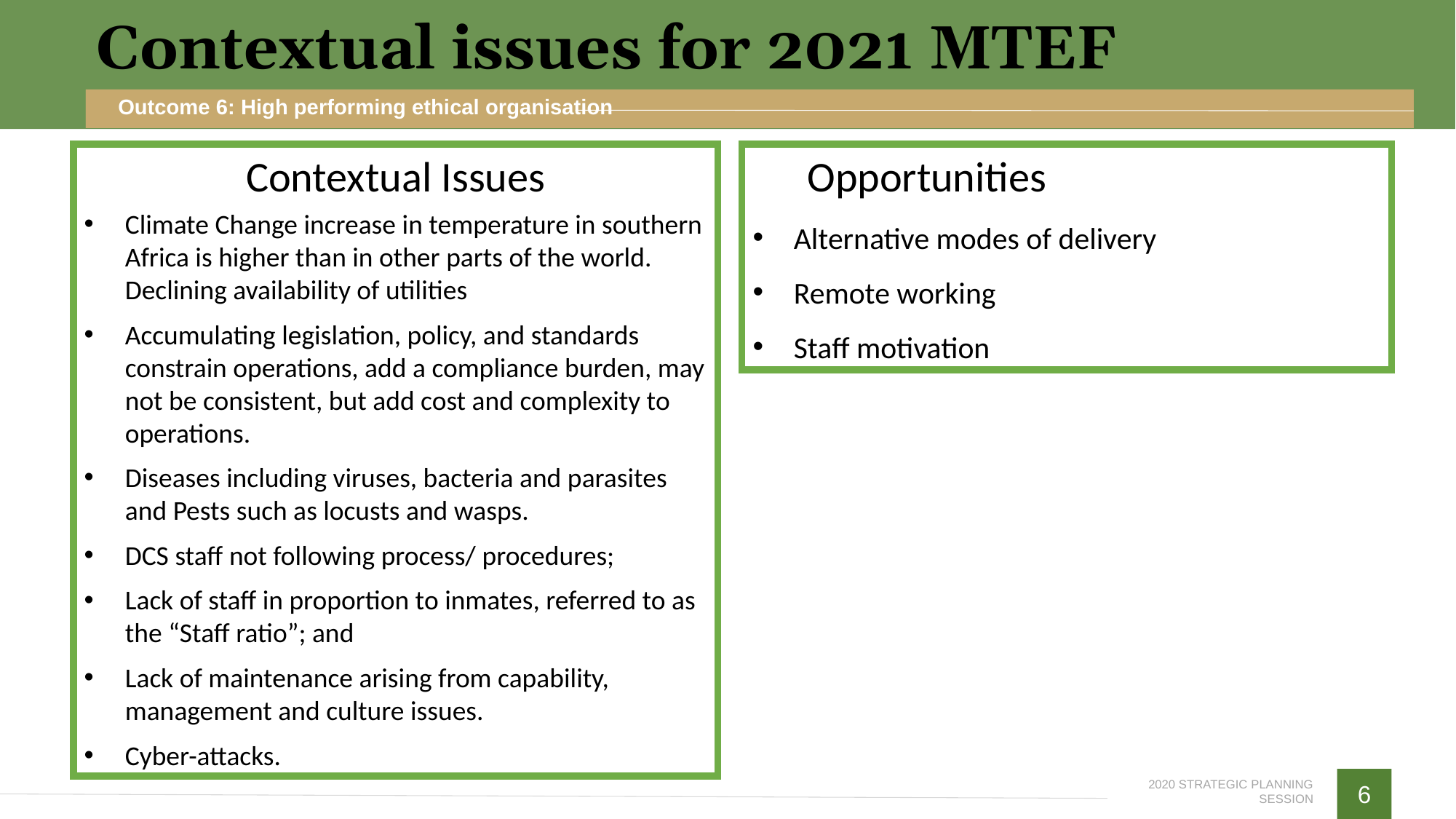

Contextual issues for 2021 MTEF

Outcome 6: High performing ethical organisation
Opportunities
Alternative modes of delivery
Remote working
Staff motivation
Contextual Issues
Climate Change increase in temperature in southern Africa is higher than in other parts of the world. Declining availability of utilities
Accumulating legislation, policy, and standards constrain operations, add a compliance burden, may not be consistent, but add cost and complexity to operations.
Diseases including viruses, bacteria and parasites and Pests such as locusts and wasps.
DCS staff not following process/ procedures;
Lack of staff in proportion to inmates, referred to as the “Staff ratio”; and
Lack of maintenance arising from capability, management and culture issues.
Cyber-attacks.